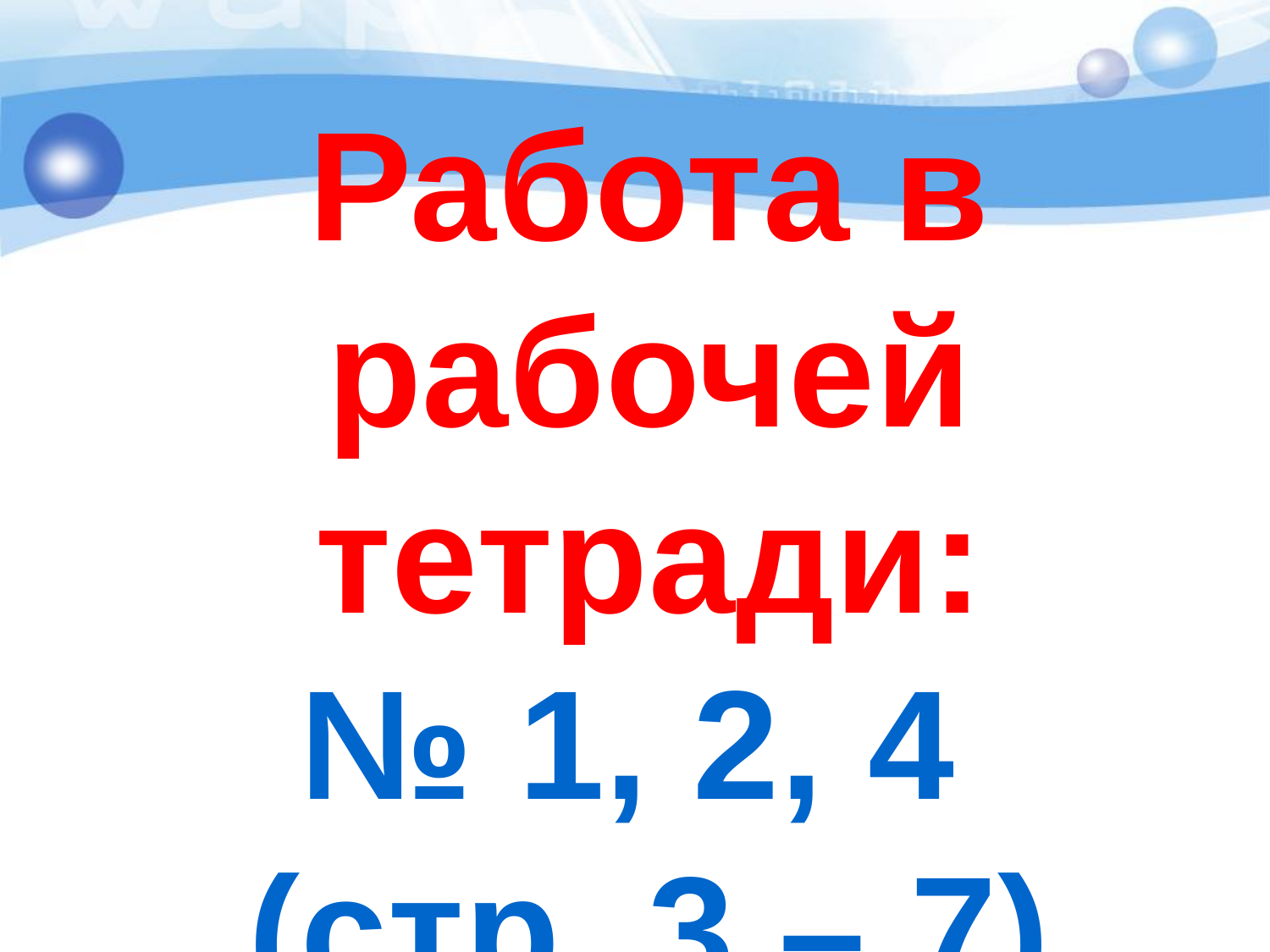

Работа в рабочей тетради:
№ 1, 2, 4
(стр. 3 – 7)